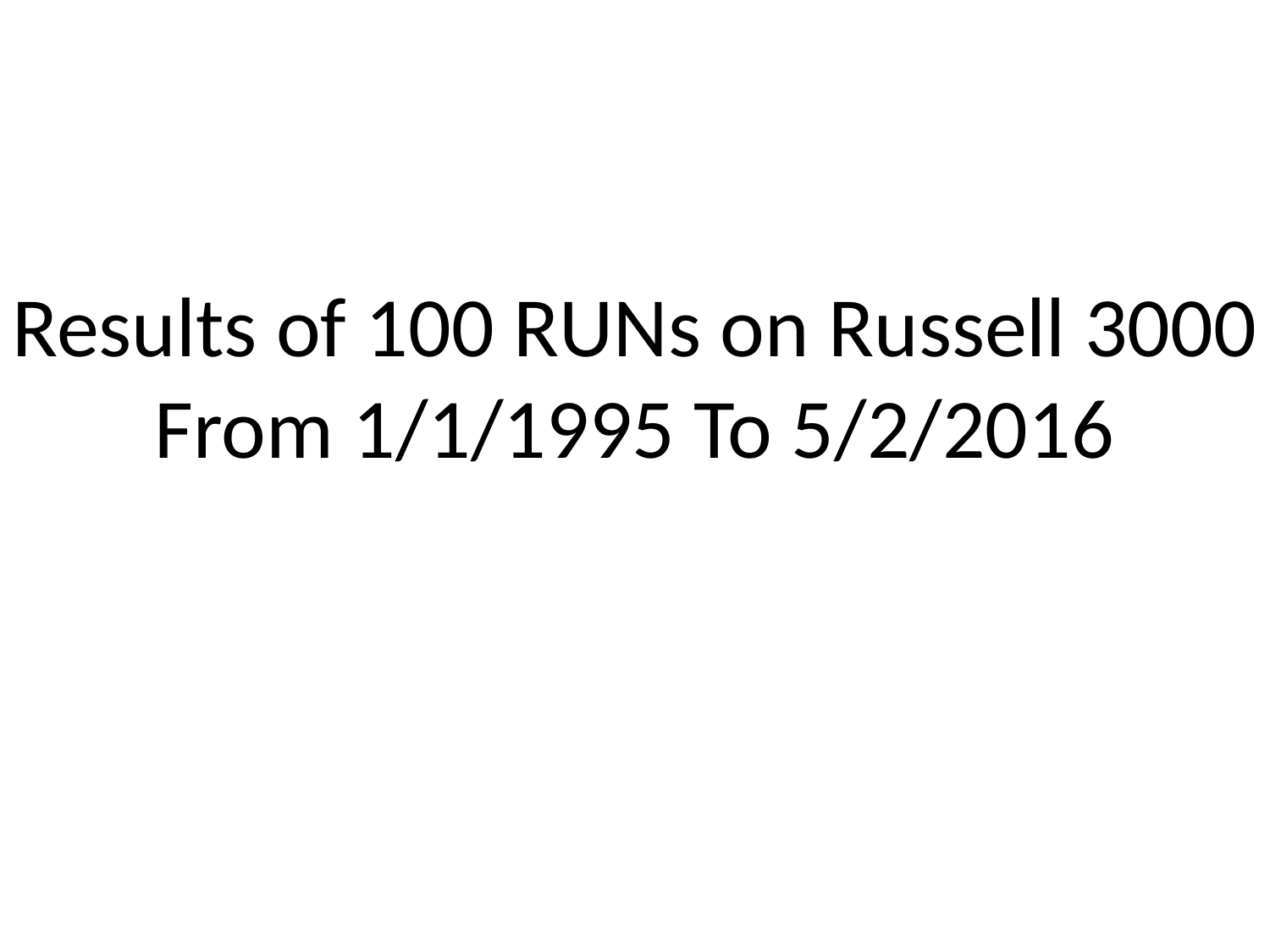

Results of 100 RUNs on Russell 3000 From 1/1/1995 To 5/2/2016